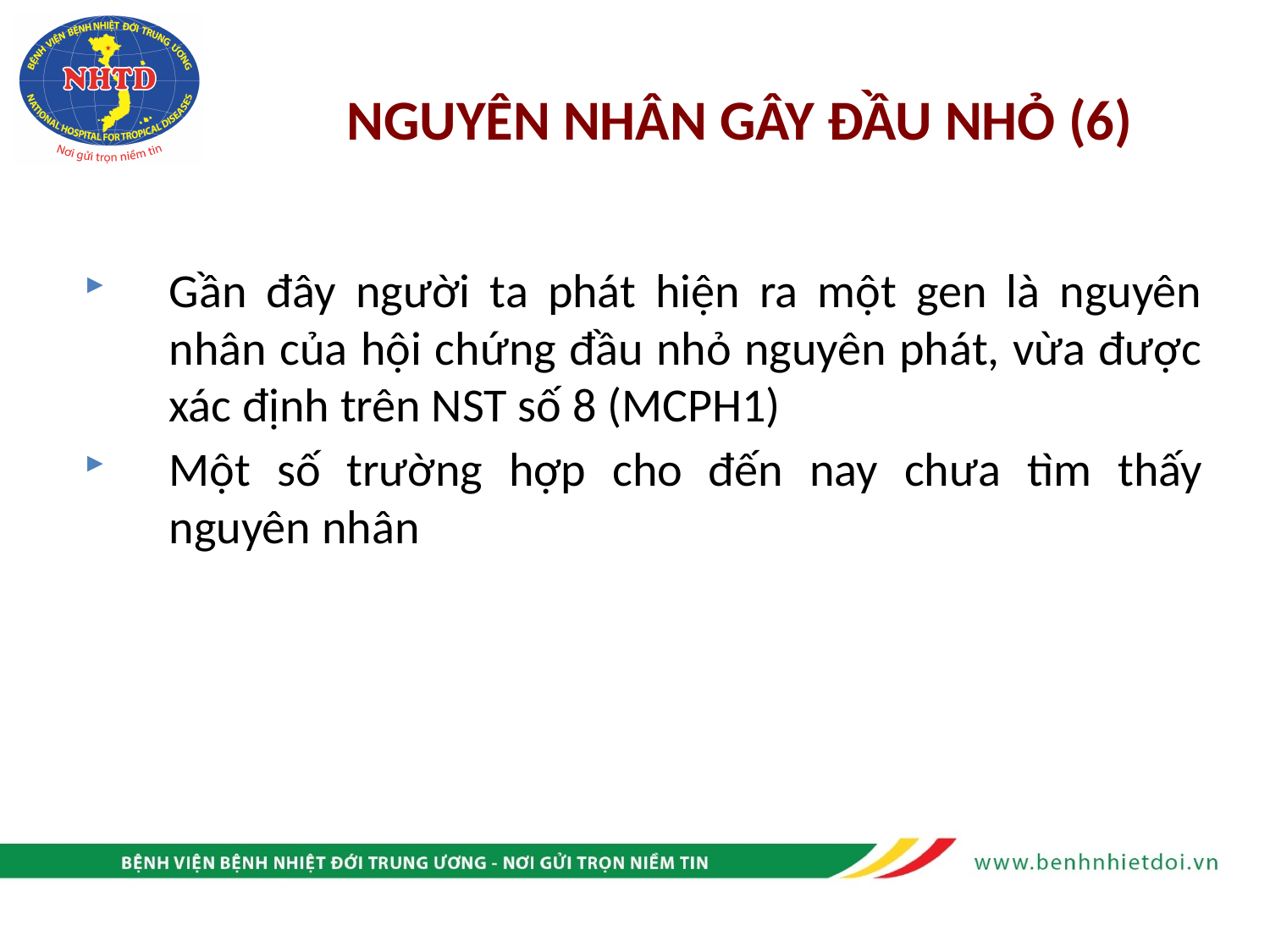

# NGUYÊN NHÂN GÂY ĐẦU NHỎ (6)
Gần đây người ta phát hiện ra một gen là nguyên nhân của hội chứng đầu nhỏ nguyên phát, vừa được xác định trên NST số 8 (MCPH1)
Một số trường hợp cho đến nay chưa tìm thấy nguyên nhân